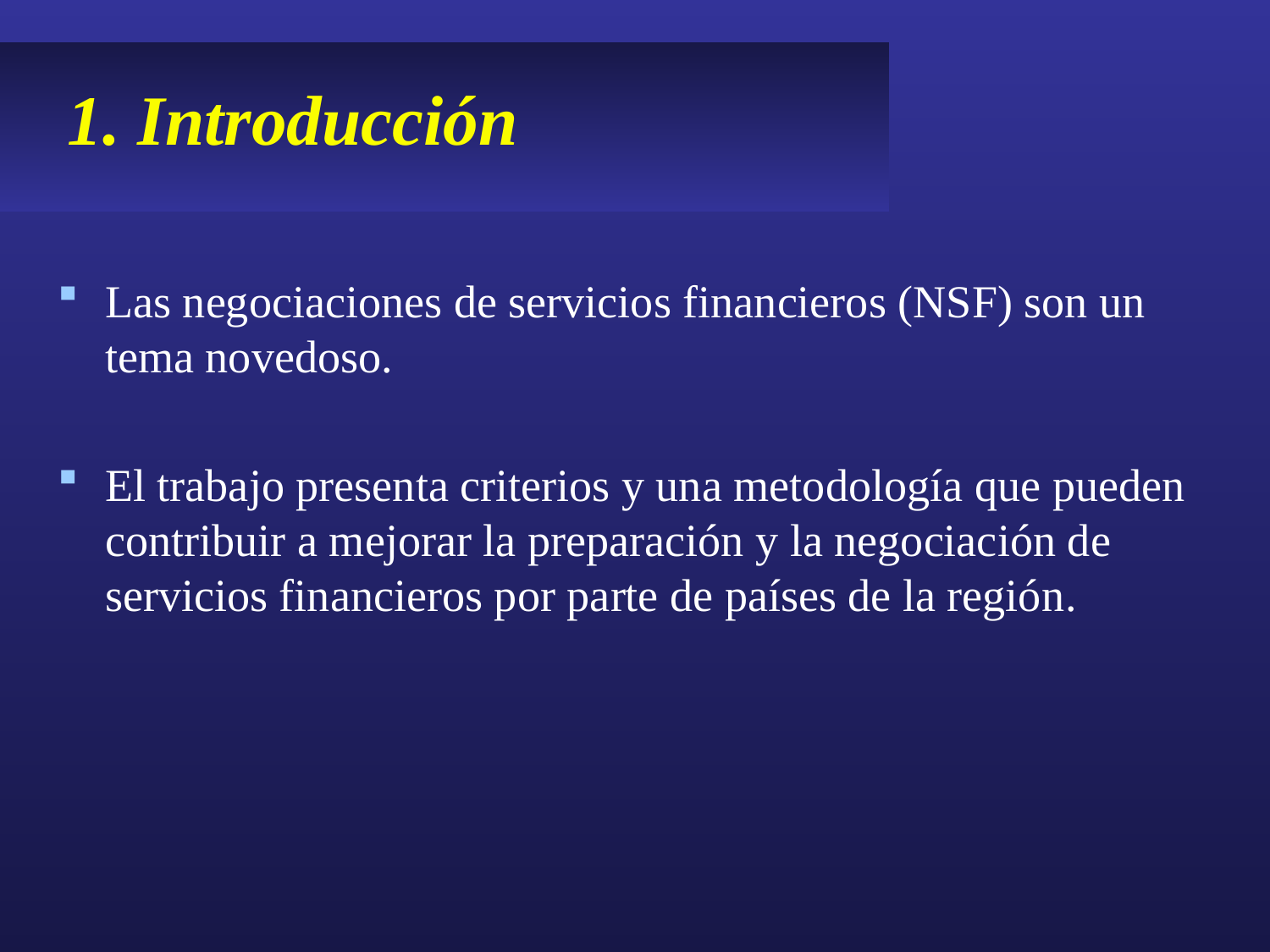

# 1. Introducción

Las negociaciones de servicios financieros (NSF) son un tema novedoso.

El trabajo presenta criterios y una metodología que pueden contribuir a mejorar la preparación y la negociación de servicios financieros por parte de países de la región.